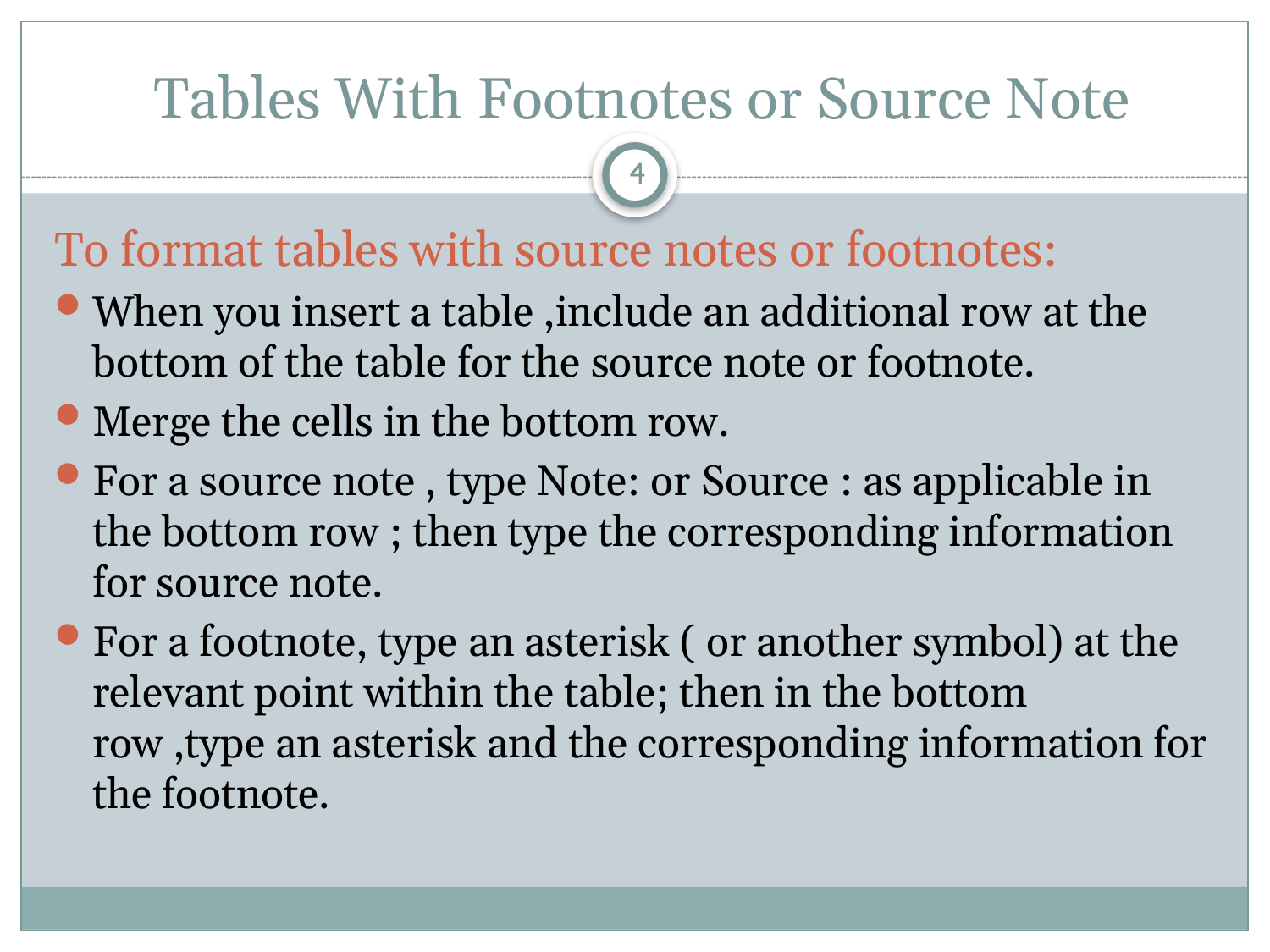

# Tables With Footnotes or Source Note
4
To format tables with source notes or footnotes:
When you insert a table ,include an additional row at the bottom of the table for the source note or footnote.
Merge the cells in the bottom row.
For a source note , type Note: or Source : as applicable in the bottom row ; then type the corresponding information for source note.
For a footnote, type an asterisk ( or another symbol) at the relevant point within the table; then in the bottom row ,type an asterisk and the corresponding information for the footnote.